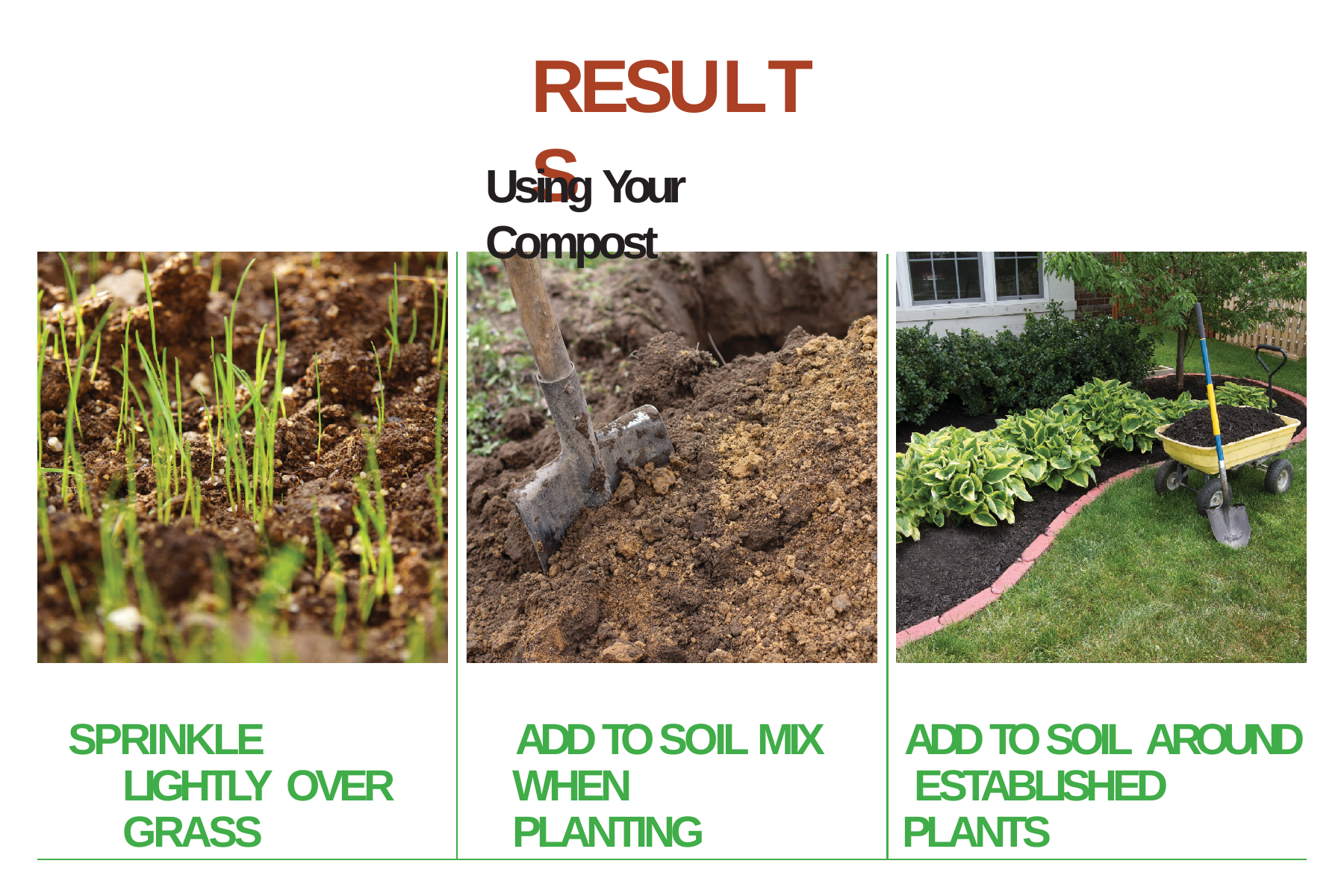

# RESULTS
Using Your Compost

SPRINKLE LIGHTLY  OVER GRASS
ADD TO SOIL MIX  WHEN PLANTING
ADD TO SOIL AROUND  ESTABLISHED PLANTS